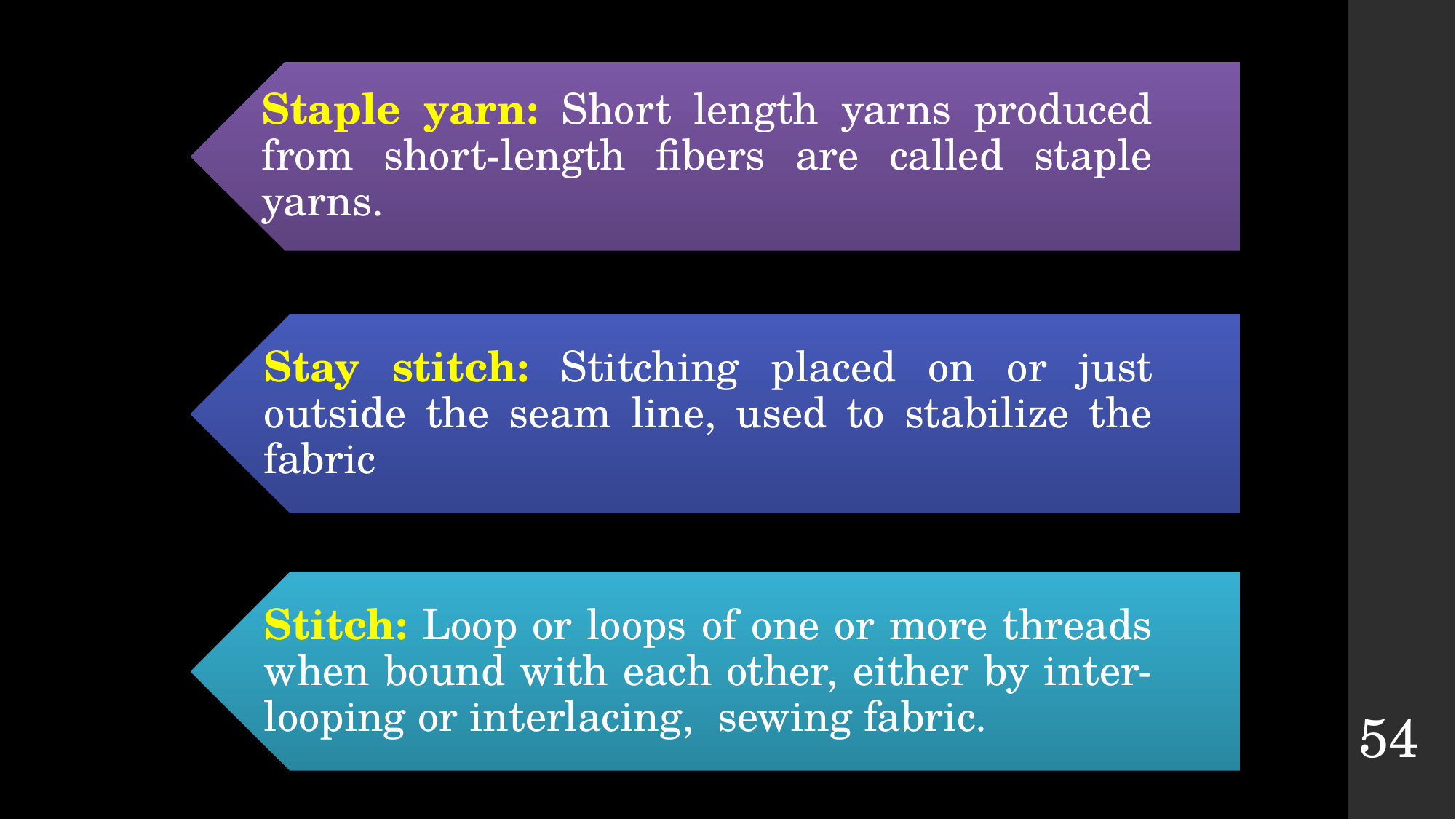

Staple yarn: Short length yarns produced from short-length fibers are called staple yarns.
Stay stitch: Stitching placed on or just outside the seam line, used to stabilize the fabric
Stitch: Loop or loops of one or more threads when bound with each other, either by inter-looping or interlacing,  sewing fabric.
54